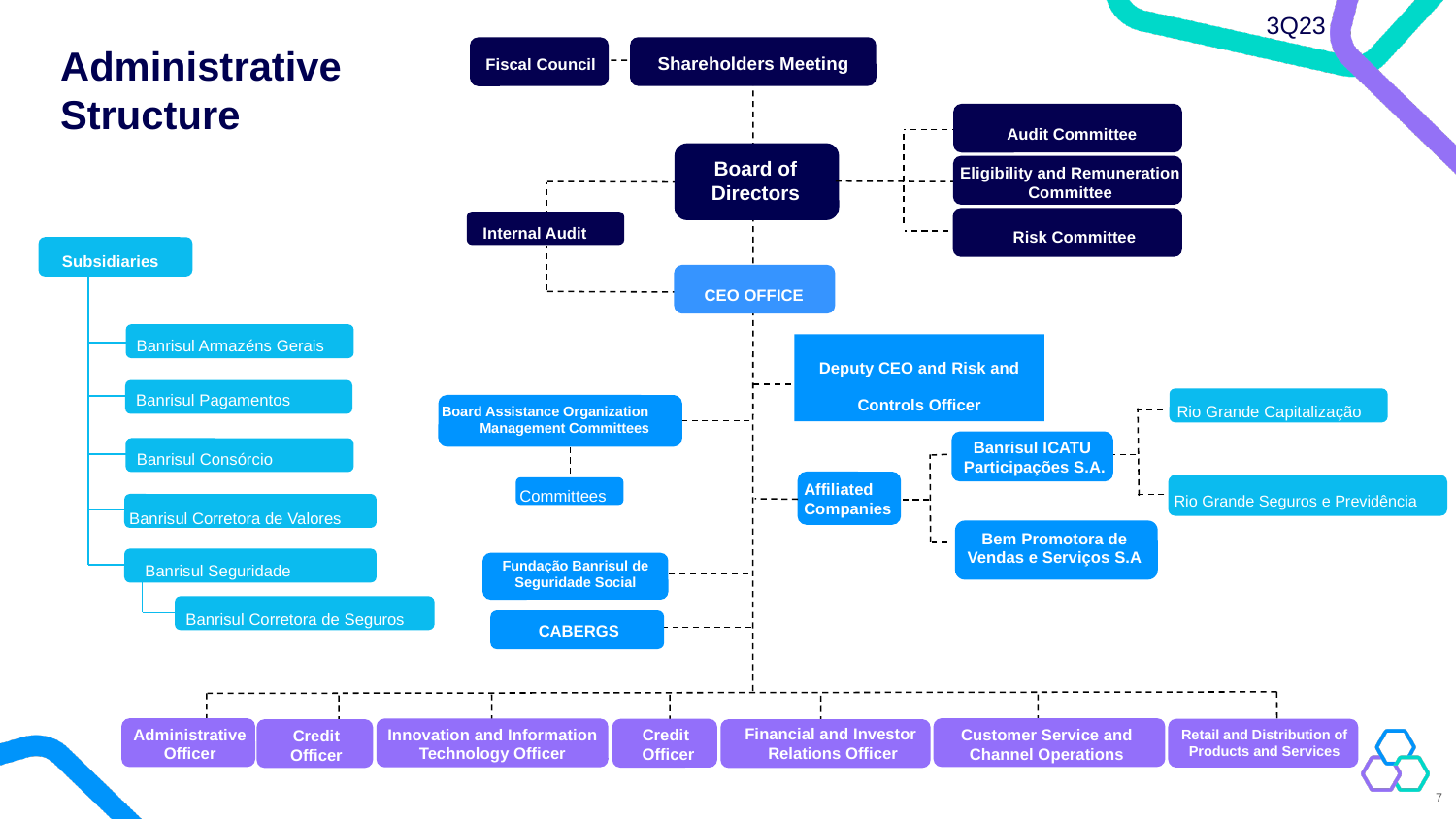

3Q23
Administrative
Structure

Shareholders Meeting
Fiscal Council
Audit Committee

Board of Directors
Eligibility and Remuneration Committee

Internal Audit
Risk Committee

Subsidiaries

CEO OFFICE

Banrisul Armazéns Gerais

Deputy CEO and Risk and Controls Officer
Banrisul Pagamentos
Rio Grande Capitalização

Board Assistance Organization
  Management Committees
Banrisul Consórcio
Banrisul ICATU
Participações S.A.

Committees
Rio Grande Seguros e Previdência

Affiliated Companies

Banrisul Corretora de Valores

Bem Promotora de Vendas e Serviços S.A
Banrisul Seguridade

Fundação Banrisul de Seguridade Social

Banrisul Corretora de Seguros

CABERGS
Financial and Investor
 Relations Officer
Administrative
Officer
Innovation and Information
Technology Officer
Customer Service and Channel Operations
Credit
 Officer

Retail and Distribution of Products and Services

Credit
Officer

7